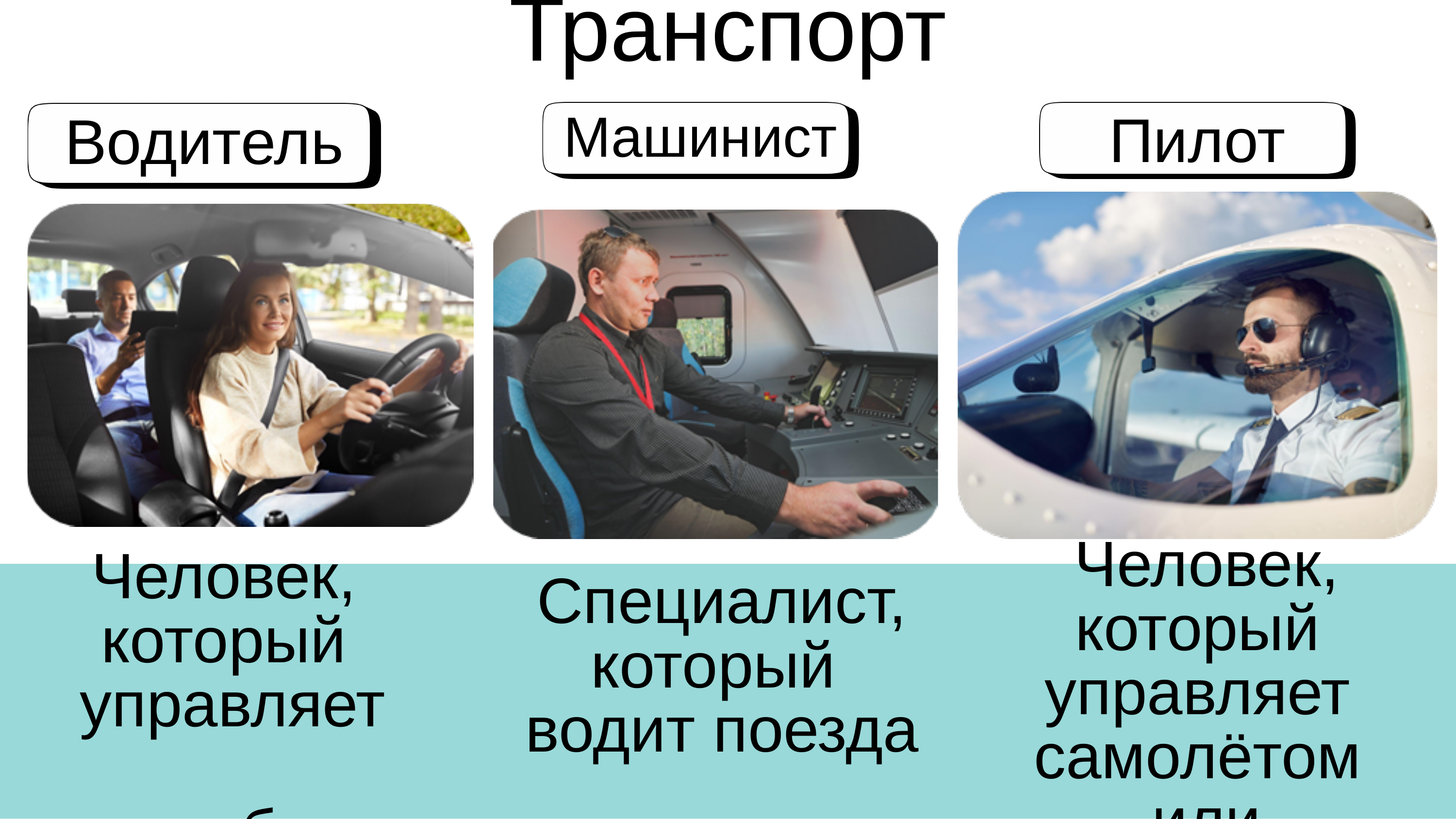

Транспорт
Водитель

Машинист

Пилот

Человек, который
управляет
самолётом
или вертолётом
Человек, который
 управляет
 автомобильным
 транспортом

Специалист, который
водит поезда